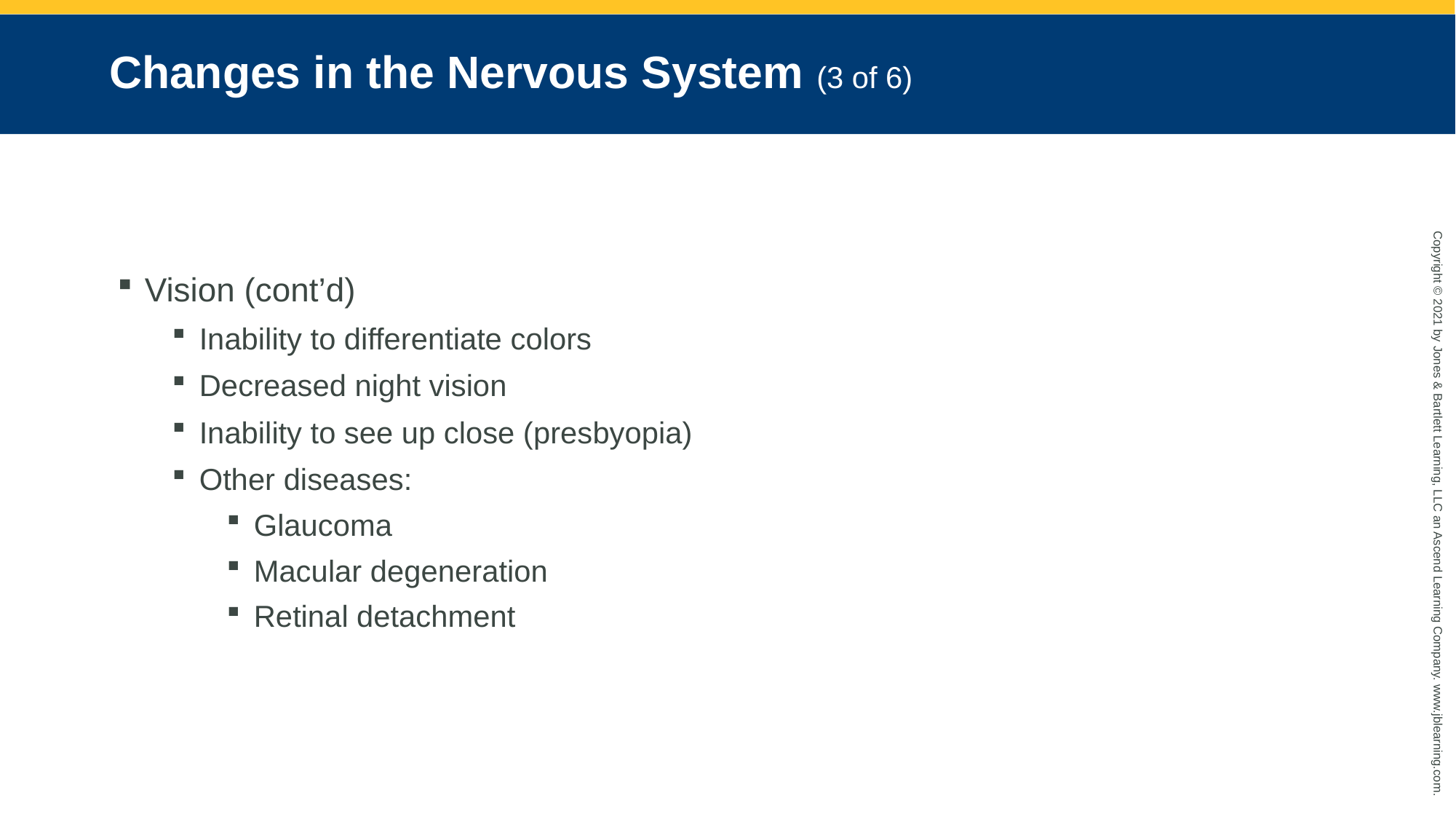

# Changes in the Nervous System (3 of 6)
Vision (cont’d)
Inability to differentiate colors
Decreased night vision
Inability to see up close (presbyopia)
Other diseases:
Glaucoma
Macular degeneration
Retinal detachment